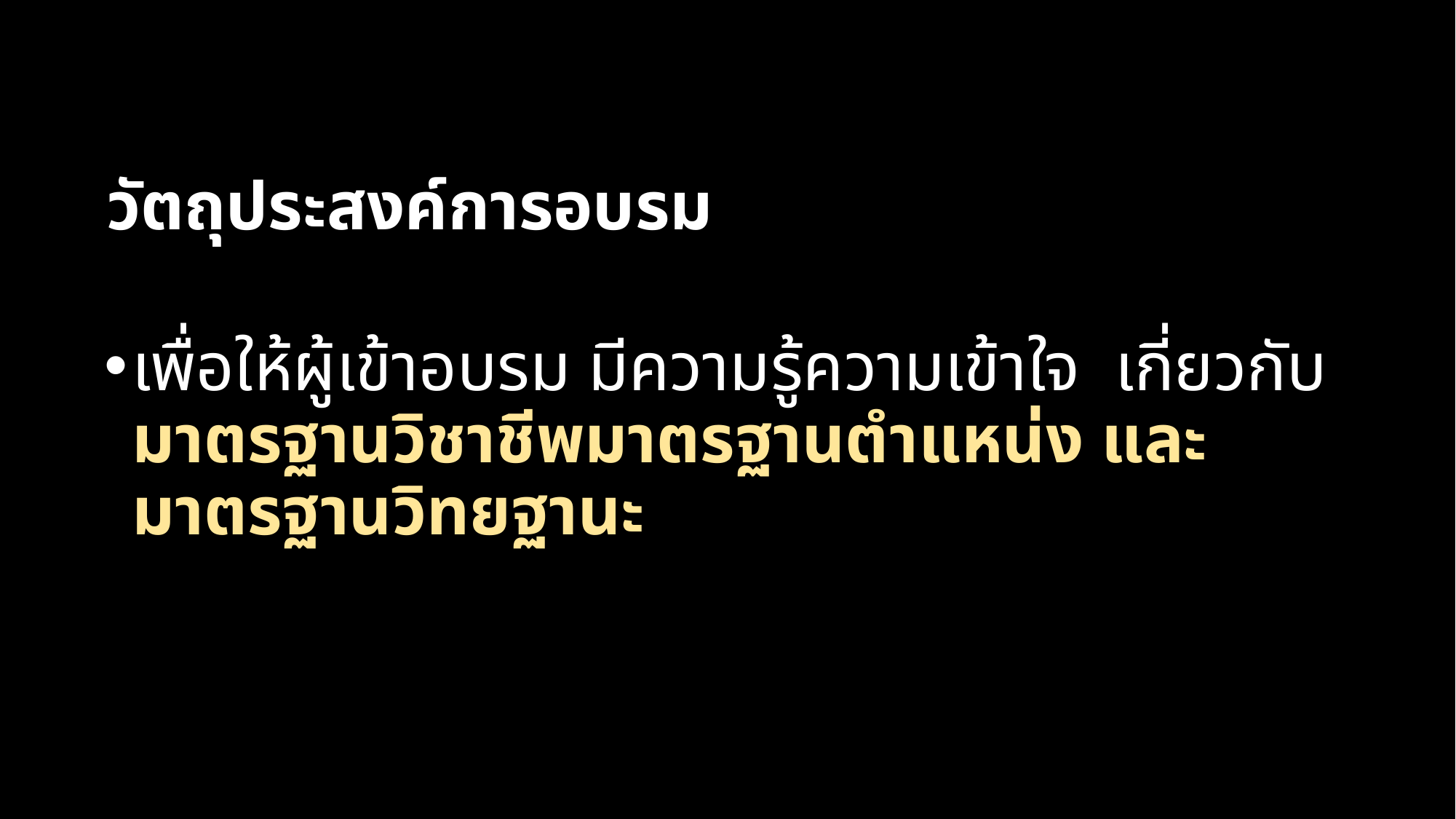

# วัตถุประสงค์การอบรม
เพื่อให้ผู้เข้าอบรม มีความรู้ความเข้าใจ  เกี่ยวกับ มาตรฐานวิชาชีพมาตรฐานตำแหน่ง และมาตรฐานวิทยฐานะ